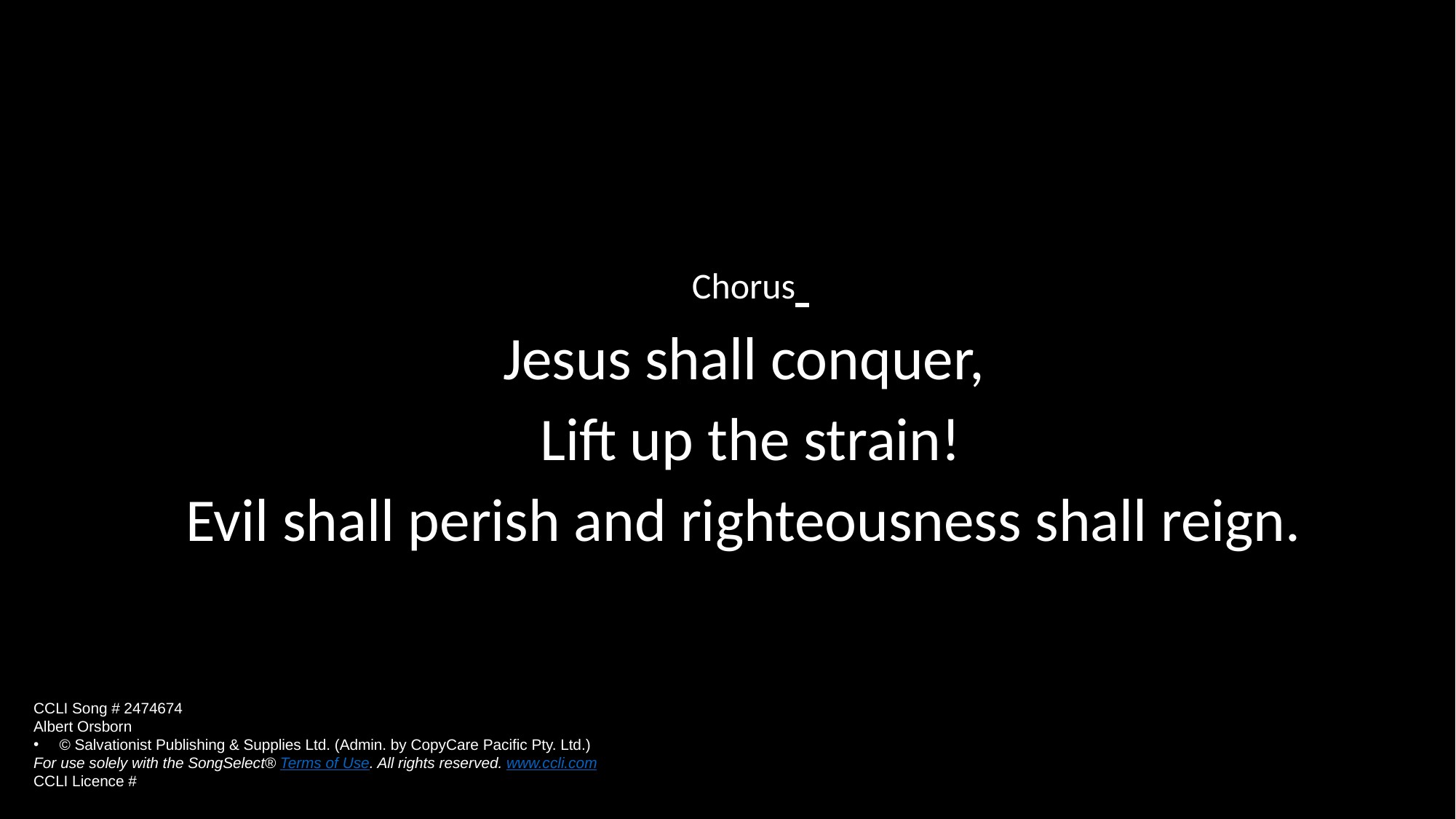

Chorus
Jesus shall conquer,
Lift up the strain!
Evil shall perish and righteousness shall reign.
CCLI Song # 2474674
Albert Orsborn
© Salvationist Publishing & Supplies Ltd. (Admin. by CopyCare Pacific Pty. Ltd.)
For use solely with the SongSelect® Terms of Use. All rights reserved. www.ccli.com
CCLI Licence #